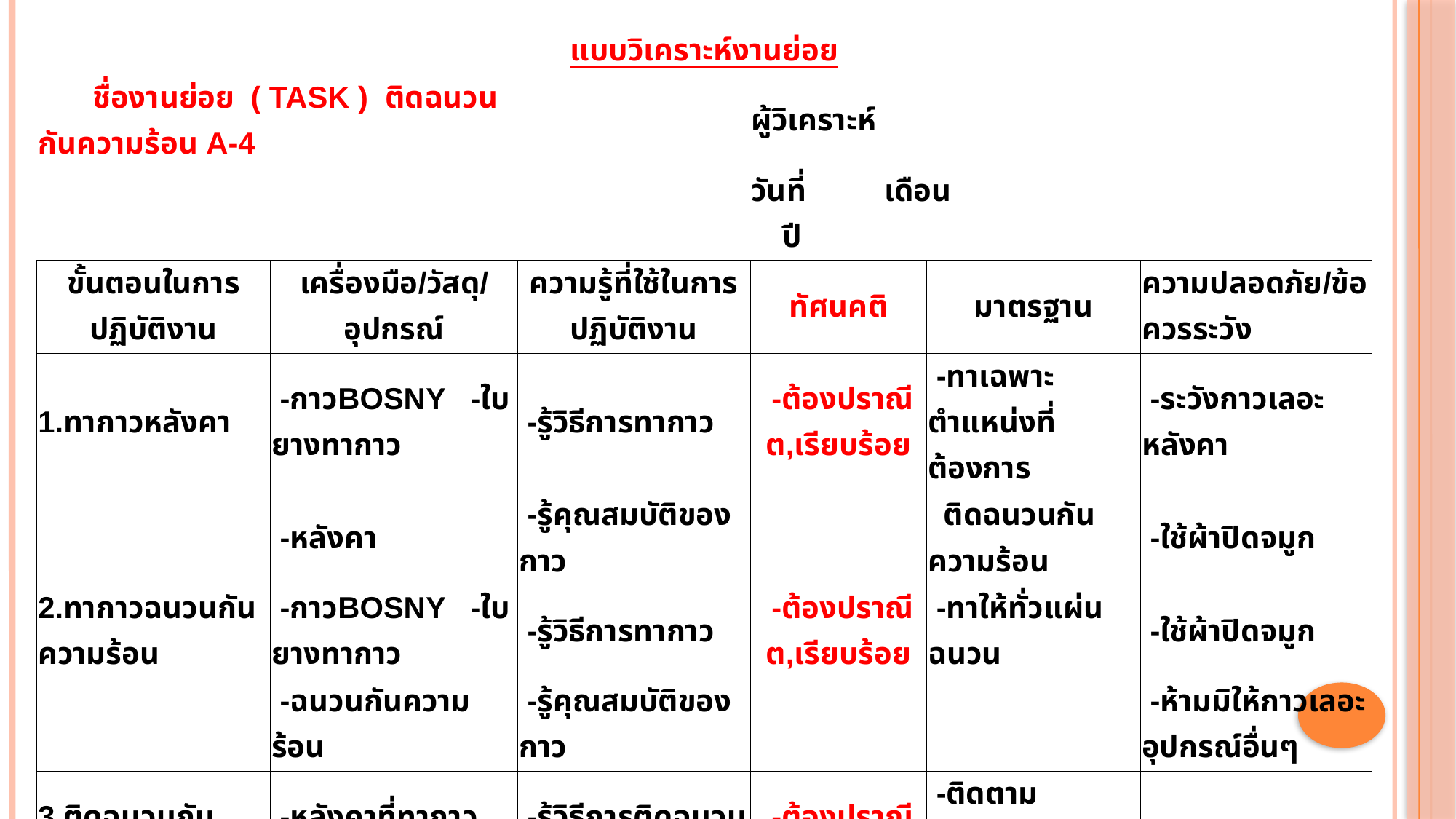

| แบบวิเคราะห์งานย่อย |  |  |  |  |  |
| --- | --- | --- | --- | --- | --- |
| ชื่องานย่อย ( TASK ) ติดฉนวนกันความร้อน A-4 |  |  | ผู้วิเคราะห์ |  |  |
|  |  |  | วันที่ เดือน ปี |  |  |
| ขั้นตอนในการปฏิบัติงาน | เครื่องมือ/วัสดุ/อุปกรณ์ | ความรู้ที่ใช้ในการปฏิบัติงาน | ทัศนคติ | มาตรฐาน | ความปลอดภัย/ข้อควรระวัง |
| 1.ทากาวหลังคา | -กาวBOSNY -ใบยางทากาว | -รู้วิธีการทากาว | -ต้องปราณีต,เรียบร้อย | -ทาเฉพาะตำแหน่งที่ต้องการ | -ระวังกาวเลอะหลังคา |
|  | -หลังคา | -รู้คุณสมบัติของกาว |  | ติดฉนวนกันความร้อน | -ใช้ผ้าปิดจมูก |
| 2.ทากาวฉนวนกันความร้อน | -กาวBOSNY -ใบยางทากาว | -รู้วิธีการทากาว | -ต้องปราณีต,เรียบร้อย | -ทาให้ทั่วแผ่นฉนวน | -ใช้ผ้าปิดจมูก |
|  | -ฉนวนกันความร้อน | -รู้คุณสมบัติของกาว |  |  | -ห้ามมิให้กาวเลอะอุปกรณ์อื่นๆ |
| 3.ติดฉนวนกันความร้อน | -หลังคาที่ทากาวแล้ว | -รู้วิธีการติดฉนวนกันความร้อน | -ต้องปราณีต,เรียบร้อย | -ติดตามตำแหน่งกึ่งกลาง | -ใส่แว่นตาใส |
|  | -ฉนวนกันความร้อนที่ทากาวแล้ว |  |  | ของรูลวดผ้าหลังคาR/L |  |
|  |  |  |  | -ต้องรีดฉนวนกันความร้อนให้เรียบตลอดแนว |  |
|  |  |  |  |  |  |